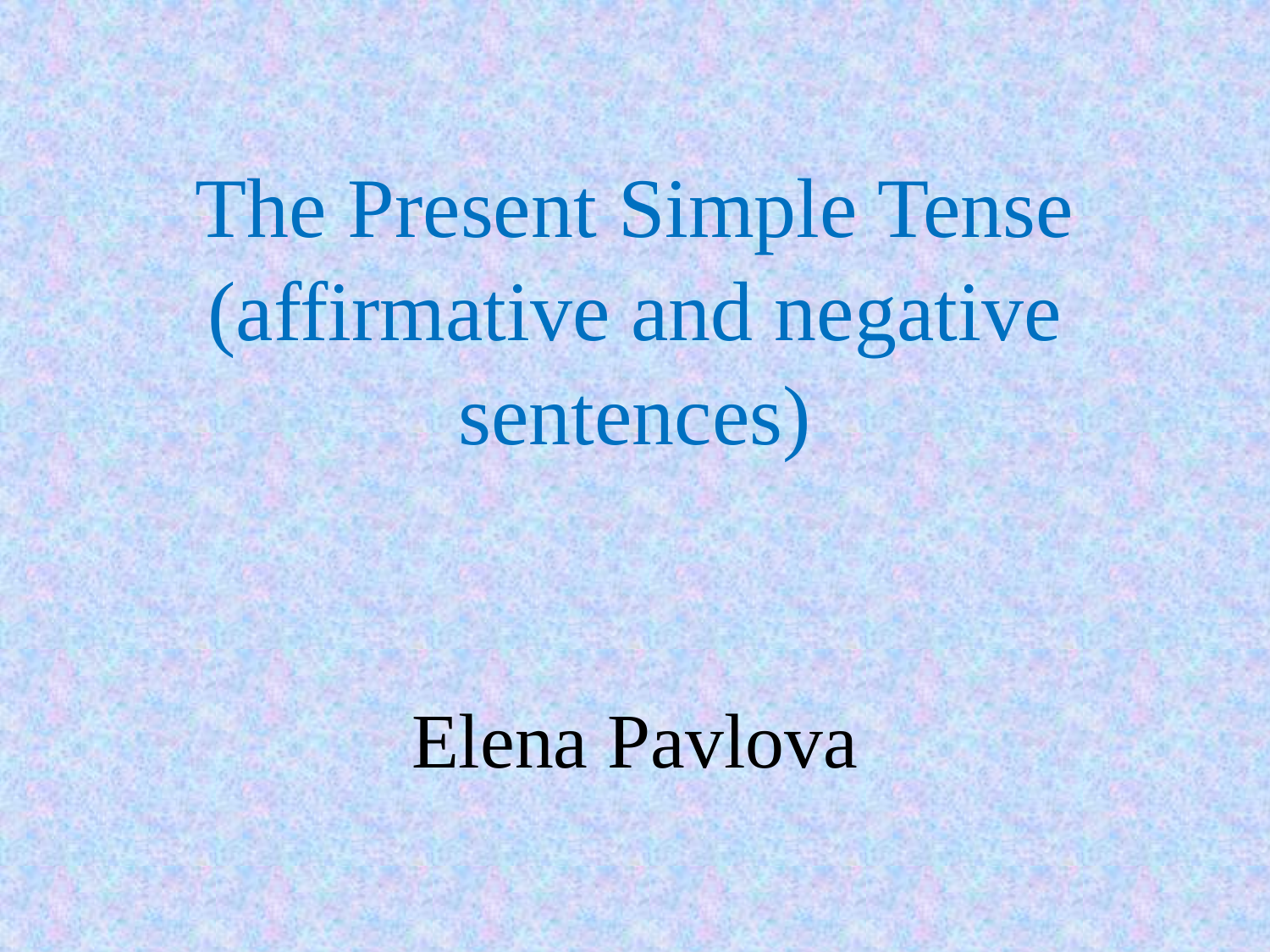

# The Present Simple Tense (affirmative and negative sentences)

Elena Pavlova